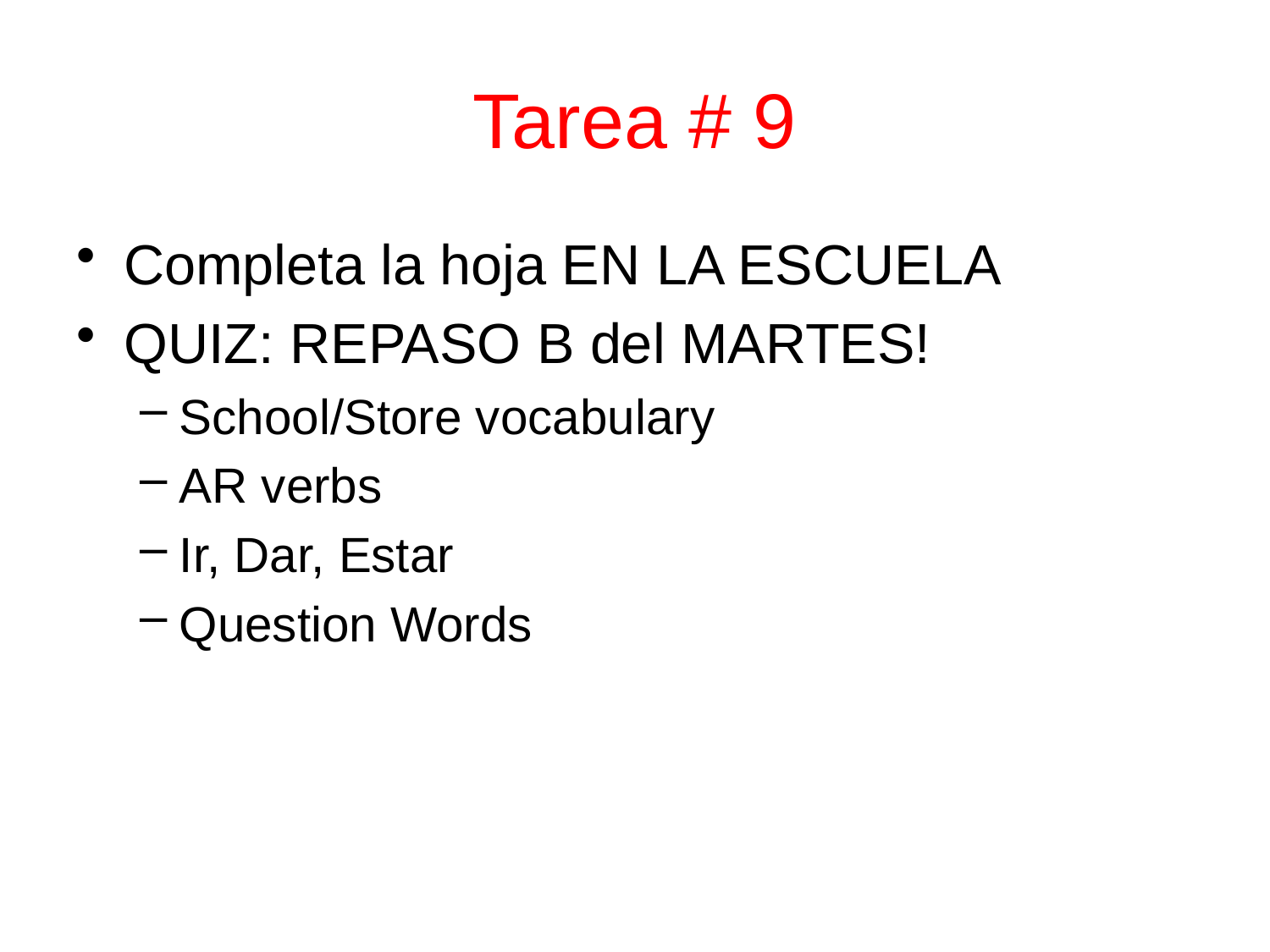

# Tarea # 9
Completa la hoja EN LA ESCUELA
QUIZ: REPASO B del MARTES!
School/Store vocabulary
AR verbs
Ir, Dar, Estar
Question Words